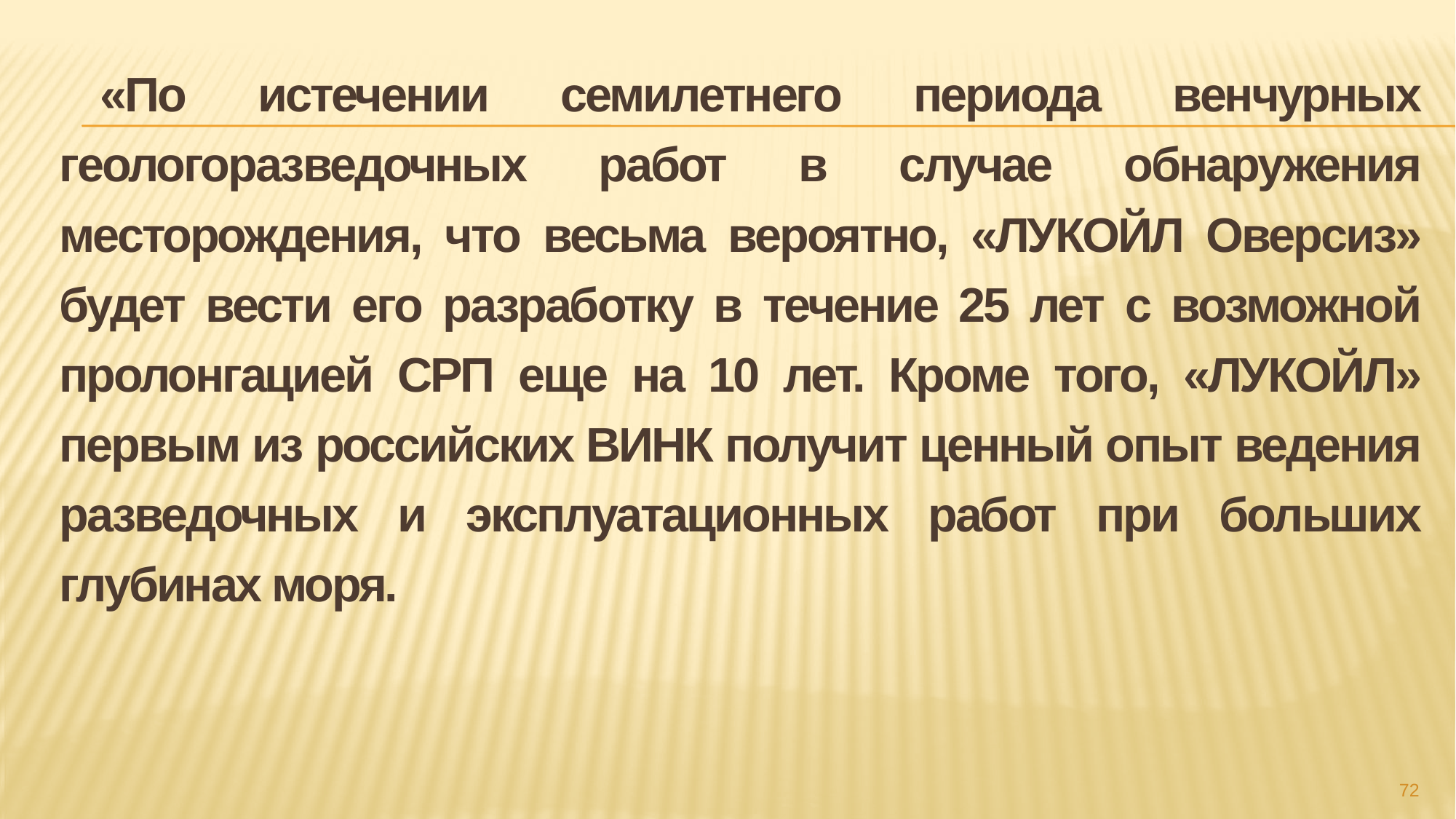

«По истечении семилетнего периода венчурных геологоразведочных работ в случае обнаружения месторождения, что весьма вероятно, «ЛУКОЙЛ Оверсиз» будет вести его разработку в течение 25 лет с возможной пролонгацией СРП еще на 10 лет. Кроме того, «ЛУКОЙЛ» первым из российских ВИНК получит ценный опыт ведения разведочных и эксплуатационных работ при больших глубинах моря.
#
72